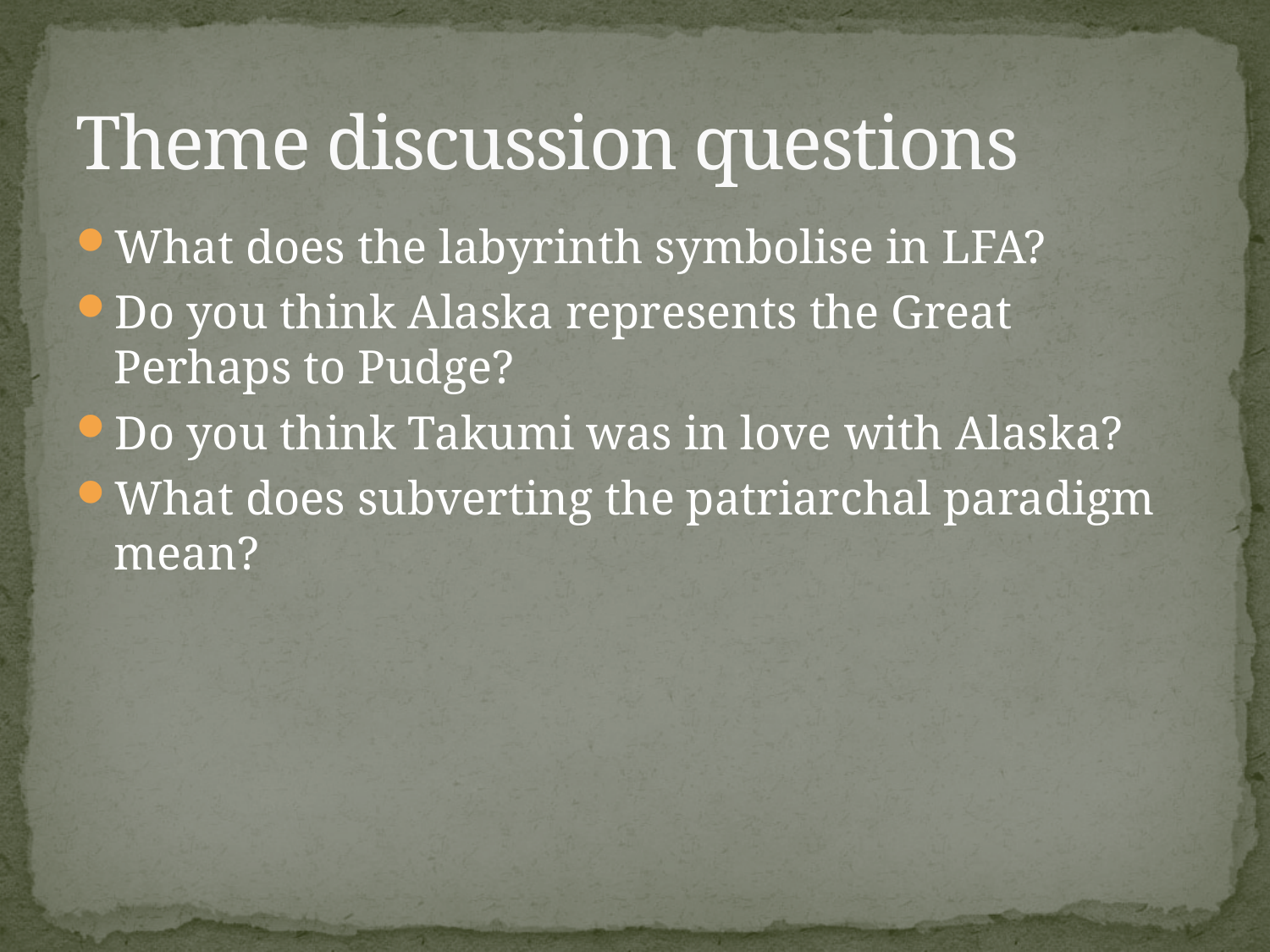

# Theme discussion questions
What does the labyrinth symbolise in LFA?
Do you think Alaska represents the Great Perhaps to Pudge?
Do you think Takumi was in love with Alaska?
What does subverting the patriarchal paradigm mean?